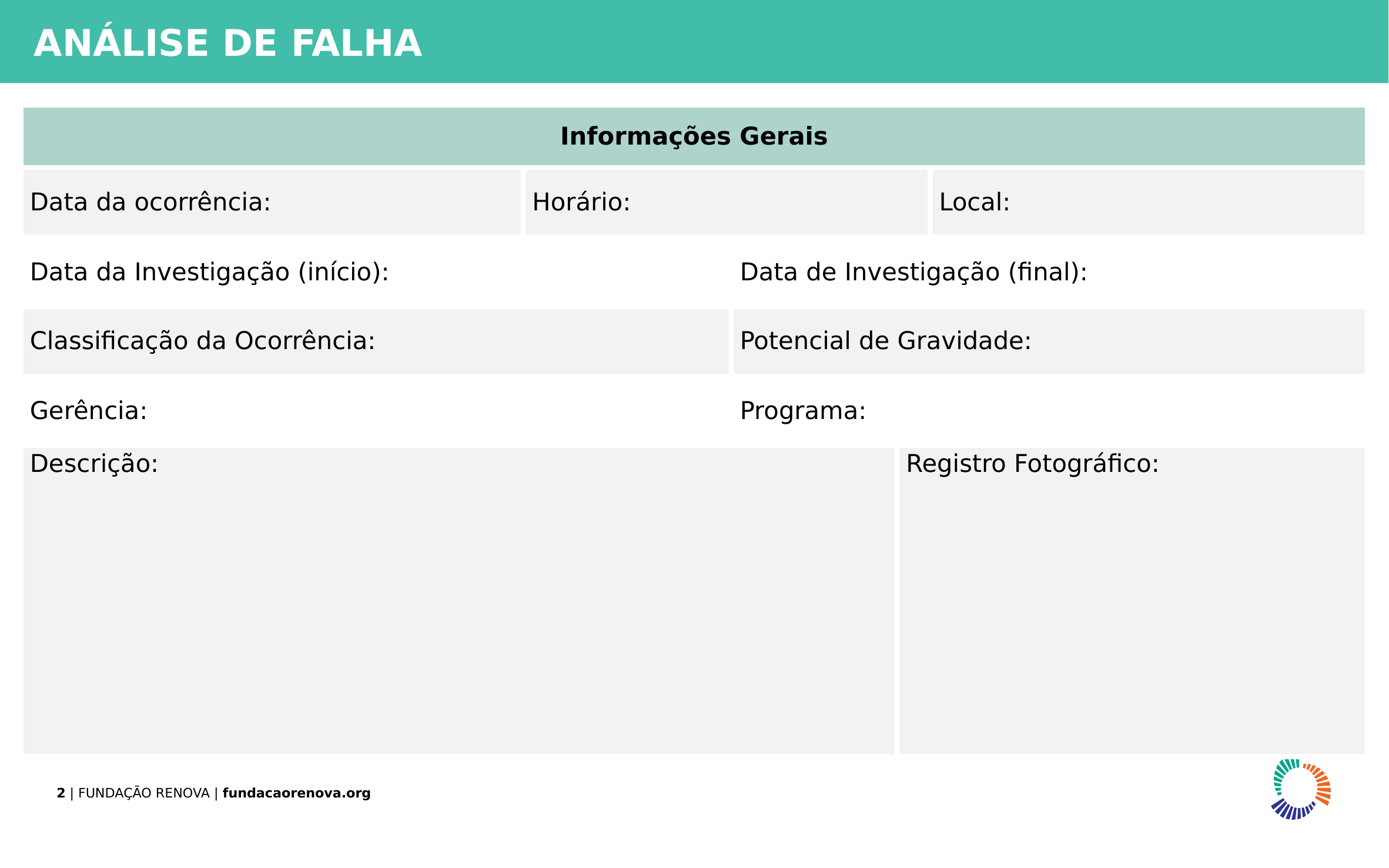

ANÁLISE DE FALHA
| Informações Gerais |  |  |  |  |
| --- | --- | --- | --- | --- |
| Data da ocorrência: | Horário: |  |  | Local: |
| Data da Investigação (início): |  | Data de Investigação (final): |  |  |
| Classificação da Ocorrência: |  | Potencial de Gravidade: |  |  |
| Gerência: |  | Programa: |  |  |
| Descrição: |  |  | Registro Fotográfico: |  |